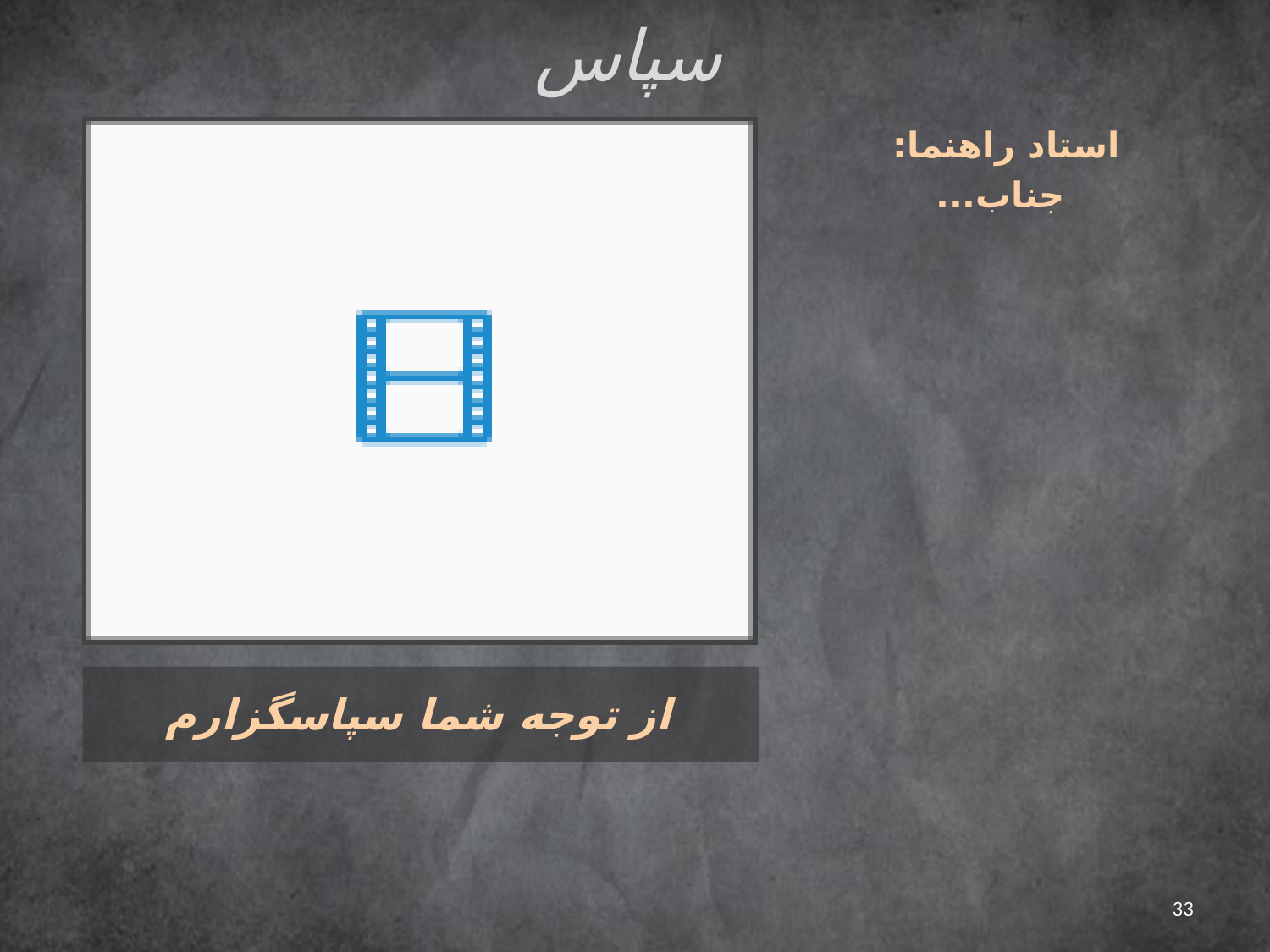

سپاس

استاد راهنما:
 جناب...
# از توجه شما سپاسگزارم
33